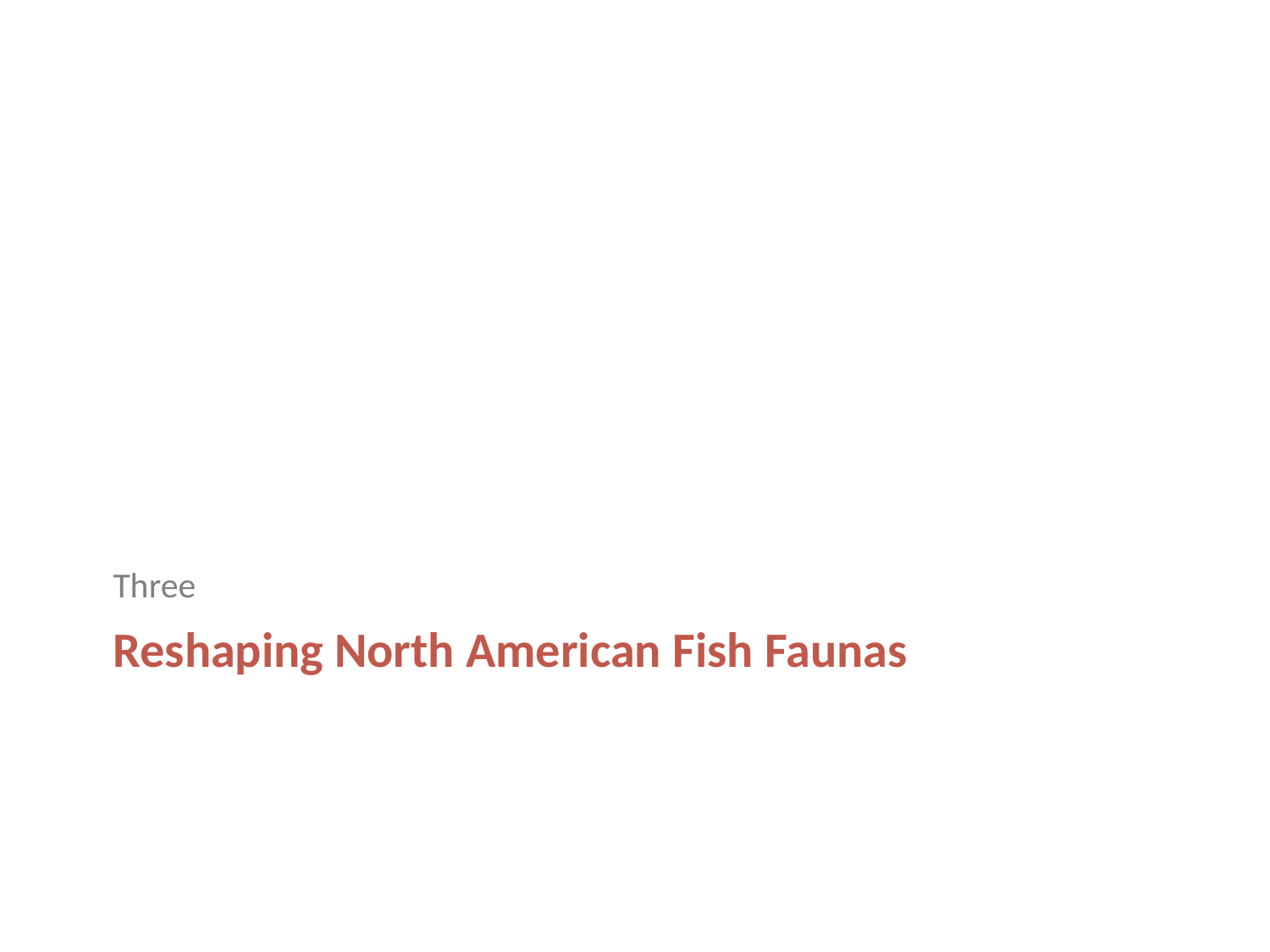

Three
# Reshaping North American Fish Faunas